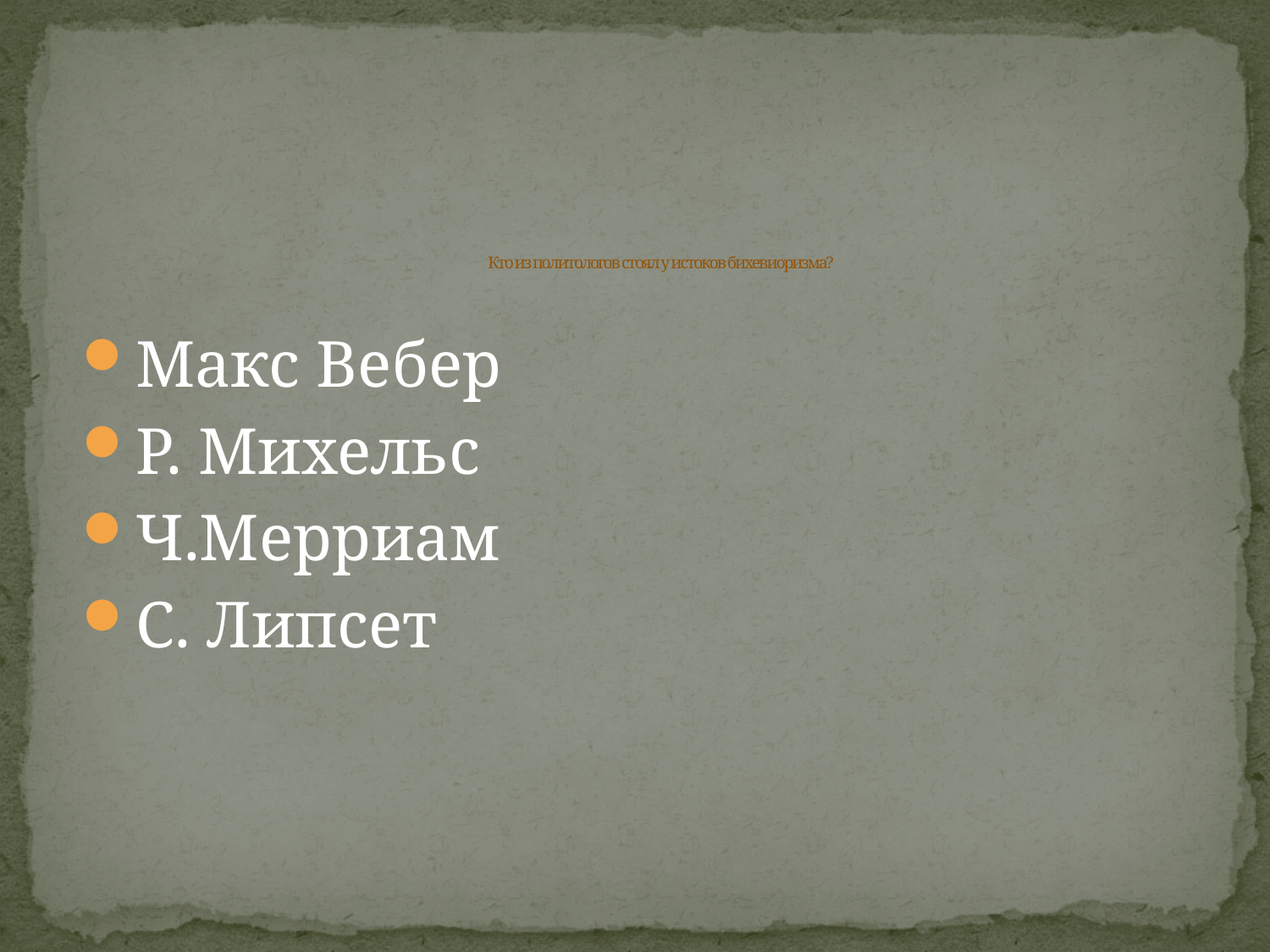

# Кто из политологов стоял у истоков бихевиоризма?
Макс Вебер
Р. Михельс
Ч.Мерриам
С. Липсет